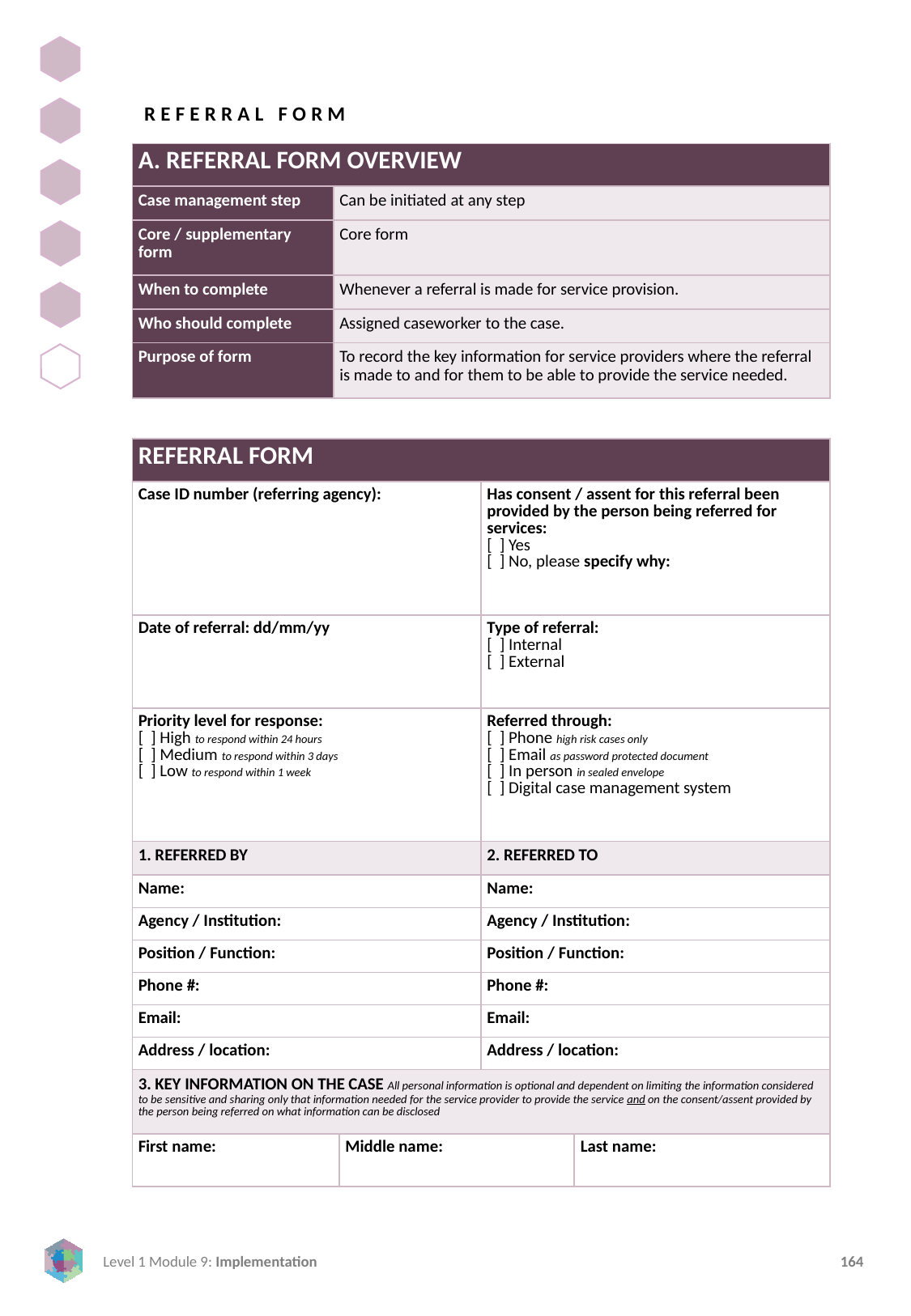

REFERRAL FORM

| A. REFERRAL FORM OVERVIEW |  |
| --- | --- |
| Case management step | Can be initiated at any step |
| Core / supplementary form | Core form |
| When to complete | Whenever a referral is made for service provision. |
| Who should complete | Assigned caseworker to the case. |
| Purpose of form | To record the key information for service providers where the referral is made to and for them to be able to provide the service needed. |

| REFERRAL FORM |  |  |  |
| --- | --- | --- | --- |
| Case ID number (referring agency): |  | Has consent / assent for this referral been provided by the person being referred for services: [ ] Yes [ ] No, please specify why: |  |
| Date of referral: dd/mm/yy |  | Type of referral: [ ] Internal [ ] External |  |
| Priority level for response: [ ] High to respond within 24 hours [ ] Medium to respond within 3 days [ ] Low to respond within 1 week |  | Referred through: [ ] Phone high risk cases only [ ] Email as password protected document [ ] In person in sealed envelope [ ] Digital case management system |  |
| 1. REFERRED BY |  | 2. REFERRED TO |  |
| Name: |  | Name: |  |
| Agency / Institution: |  | Agency / Institution: |  |
| Position / Function: |  | Position / Function: |  |
| Phone #: |  | Phone #: |  |
| Email: |  | Email: |  |
| Address / location: |  | Address / location: |  |
| 3. KEY INFORMATION ON THE CASE All personal information is optional and dependent on limiting the information considered to be sensitive and sharing only that information needed for the service provider to provide the service and on the consent/assent provided by the person being referred on what information can be disclosed |  |  |  |
| First name: | Middle name: |  | Last name: |